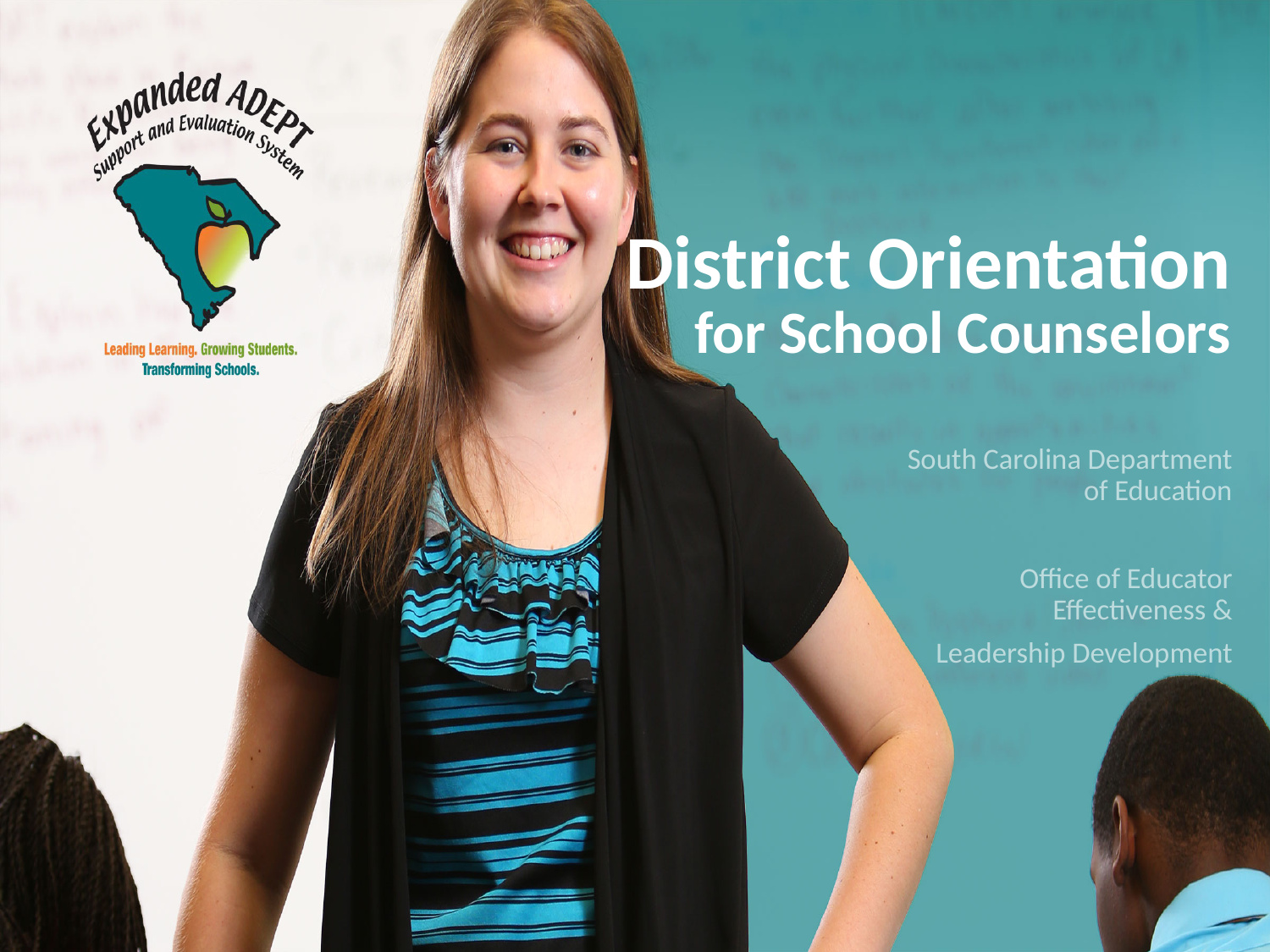

# District Orientation for School Counselors
South Carolina Department of Education

Office of Educator Effectiveness &
 Leadership Development